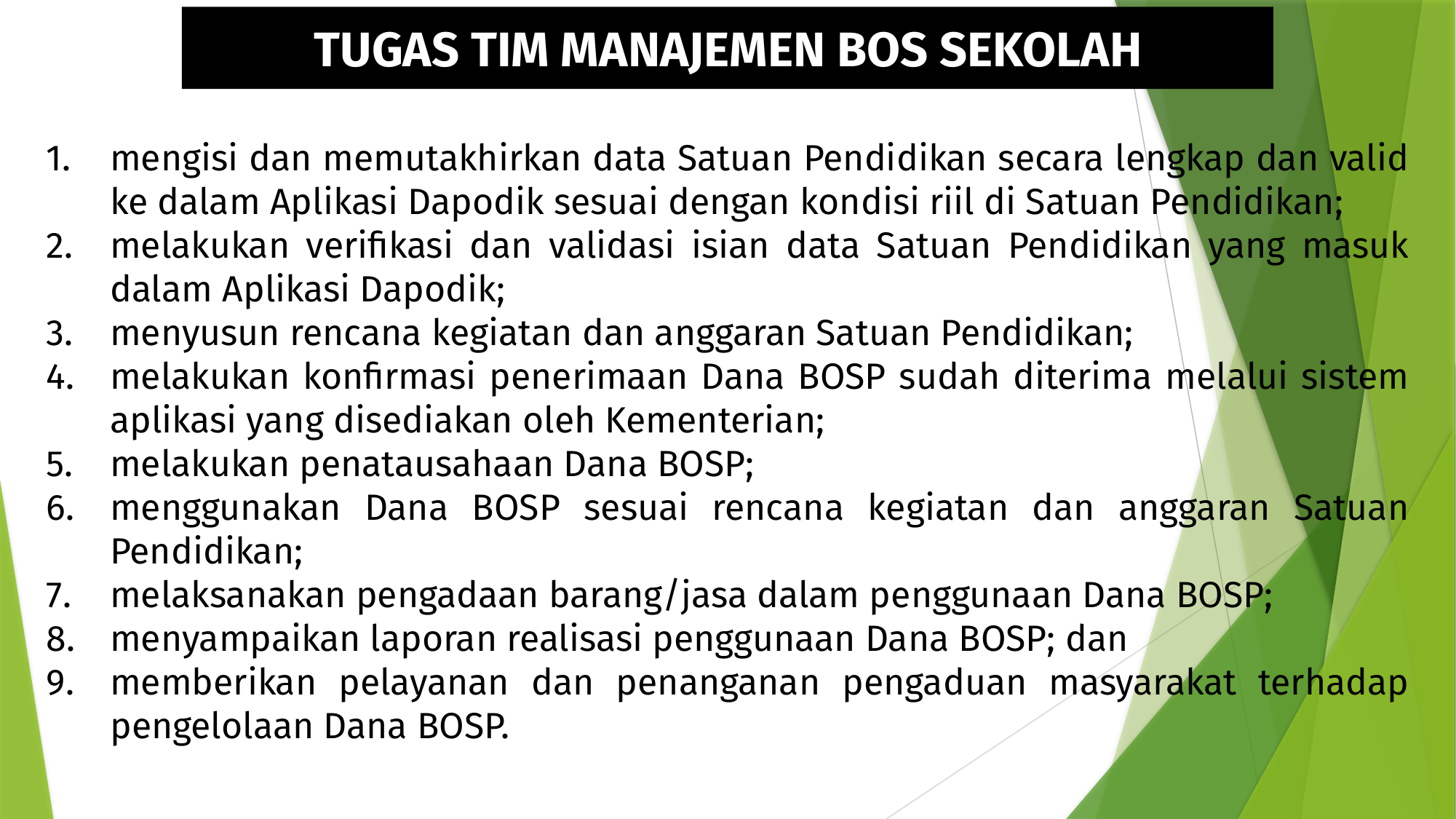

TUGAS TIM MANAJEMEN BOS SEKOLAH
mengisi dan memutakhirkan data Satuan Pendidikan secara lengkap dan valid ke dalam Aplikasi Dapodik sesuai dengan kondisi riil di Satuan Pendidikan;
melakukan verifikasi dan validasi isian data Satuan Pendidikan yang masuk dalam Aplikasi Dapodik;
menyusun rencana kegiatan dan anggaran Satuan Pendidikan;
melakukan konfirmasi penerimaan Dana BOSP sudah diterima melalui sistem aplikasi yang disediakan oleh Kementerian;
melakukan penatausahaan Dana BOSP;
menggunakan Dana BOSP sesuai rencana kegiatan dan anggaran Satuan Pendidikan;
melaksanakan pengadaan barang/jasa dalam penggunaan Dana BOSP;
menyampaikan laporan realisasi penggunaan Dana BOSP; dan
memberikan pelayanan dan penanganan pengaduan masyarakat terhadap pengelolaan Dana BOSP.